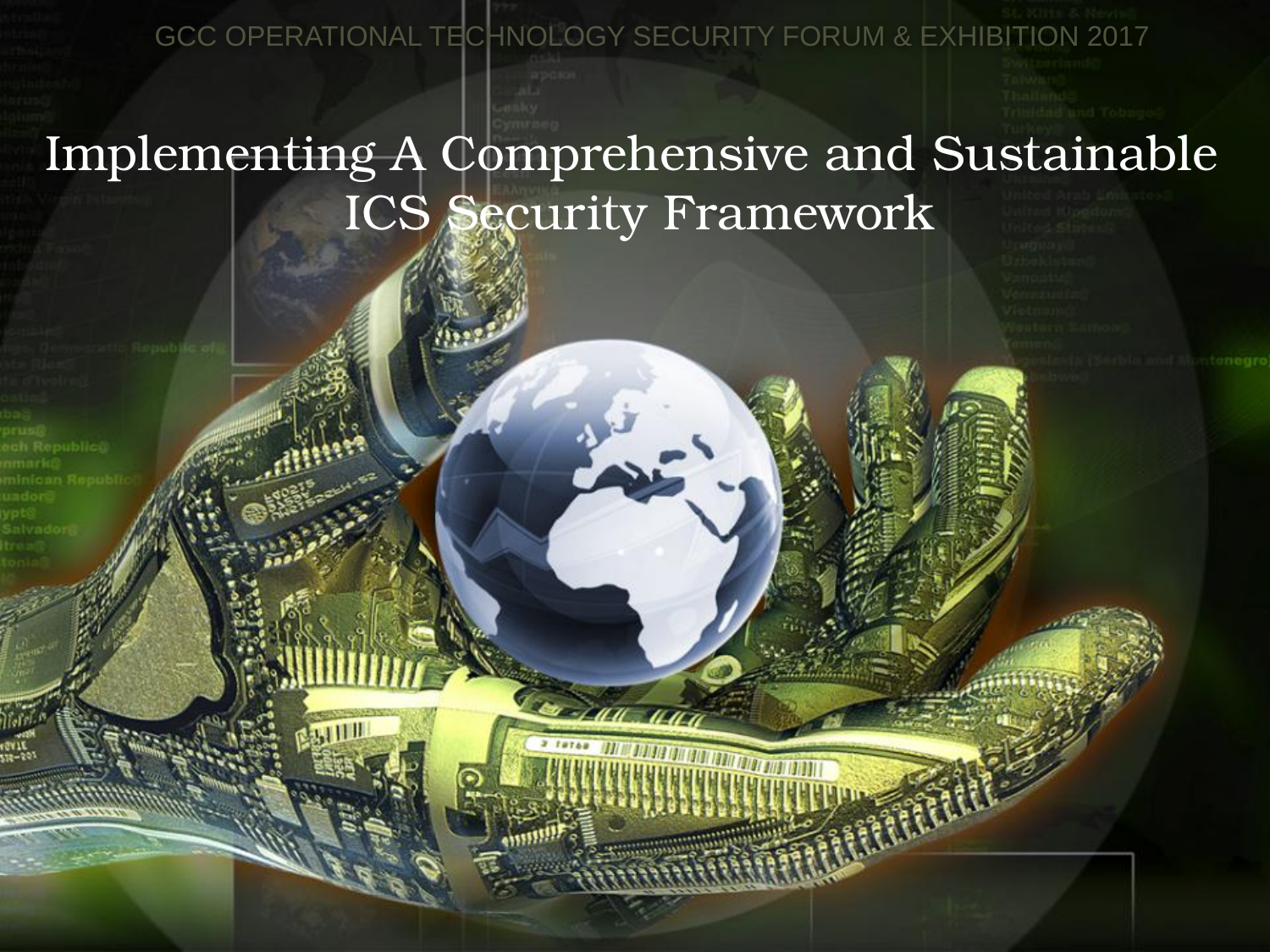

# GCC OPERATIONAL TECHNOLOGY SECURITY FORUM & EXHIBITION 2017
Implementing A Comprehensive and Sustainable
ICS Security Framework